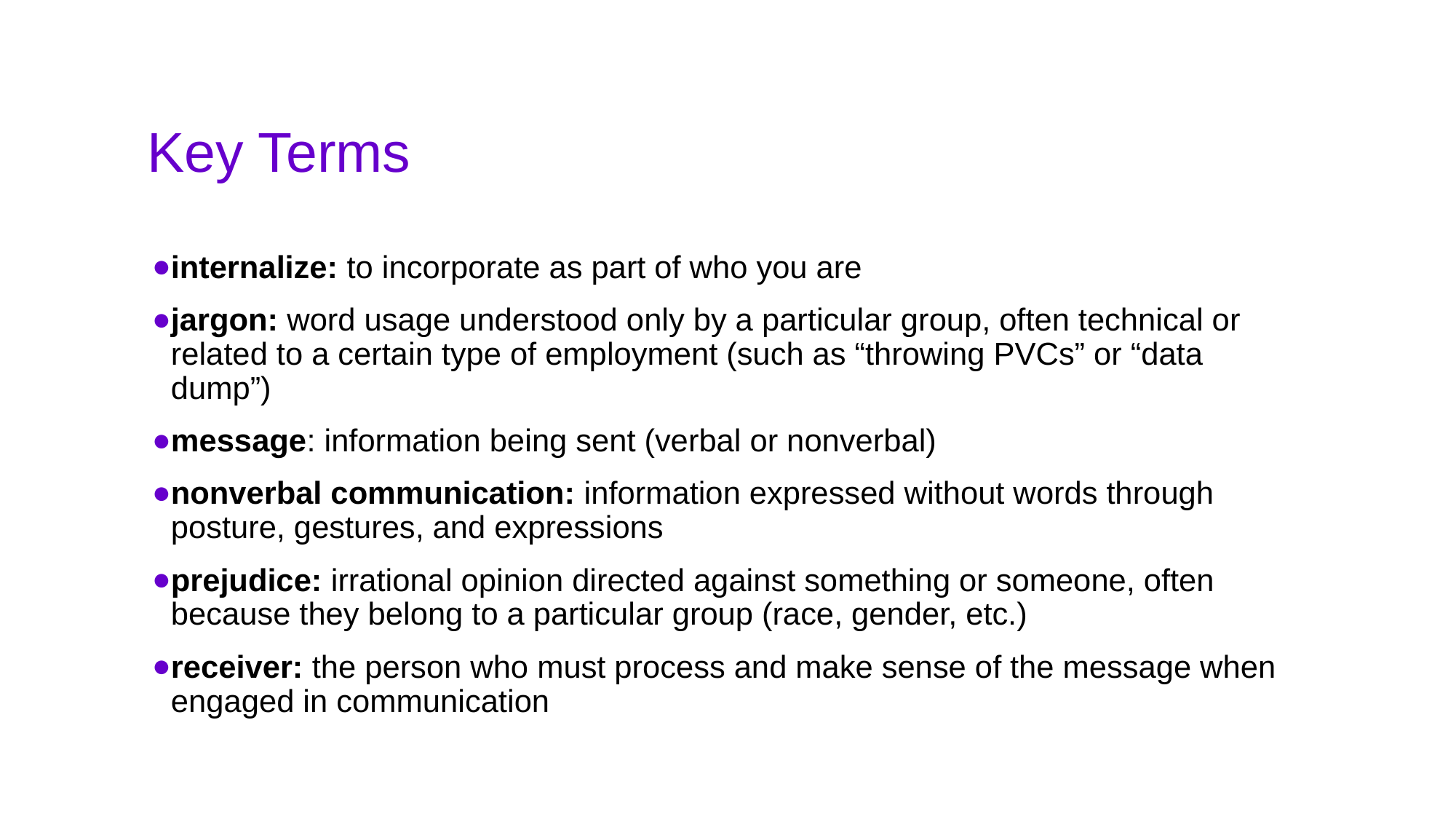

# Key Terms
internalize: to incorporate as part of who you are
jargon: word usage understood only by a particular group, often technical or related to a certain type of employment (such as “throwing PVCs” or “data dump”)
message: information being sent (verbal or nonverbal)
nonverbal communication: information expressed without words through posture, gestures, and expressions
prejudice: irrational opinion directed against something or someone, often because they belong to a particular group (race, gender, etc.)
receiver: the person who must process and make sense of the message when engaged in communication